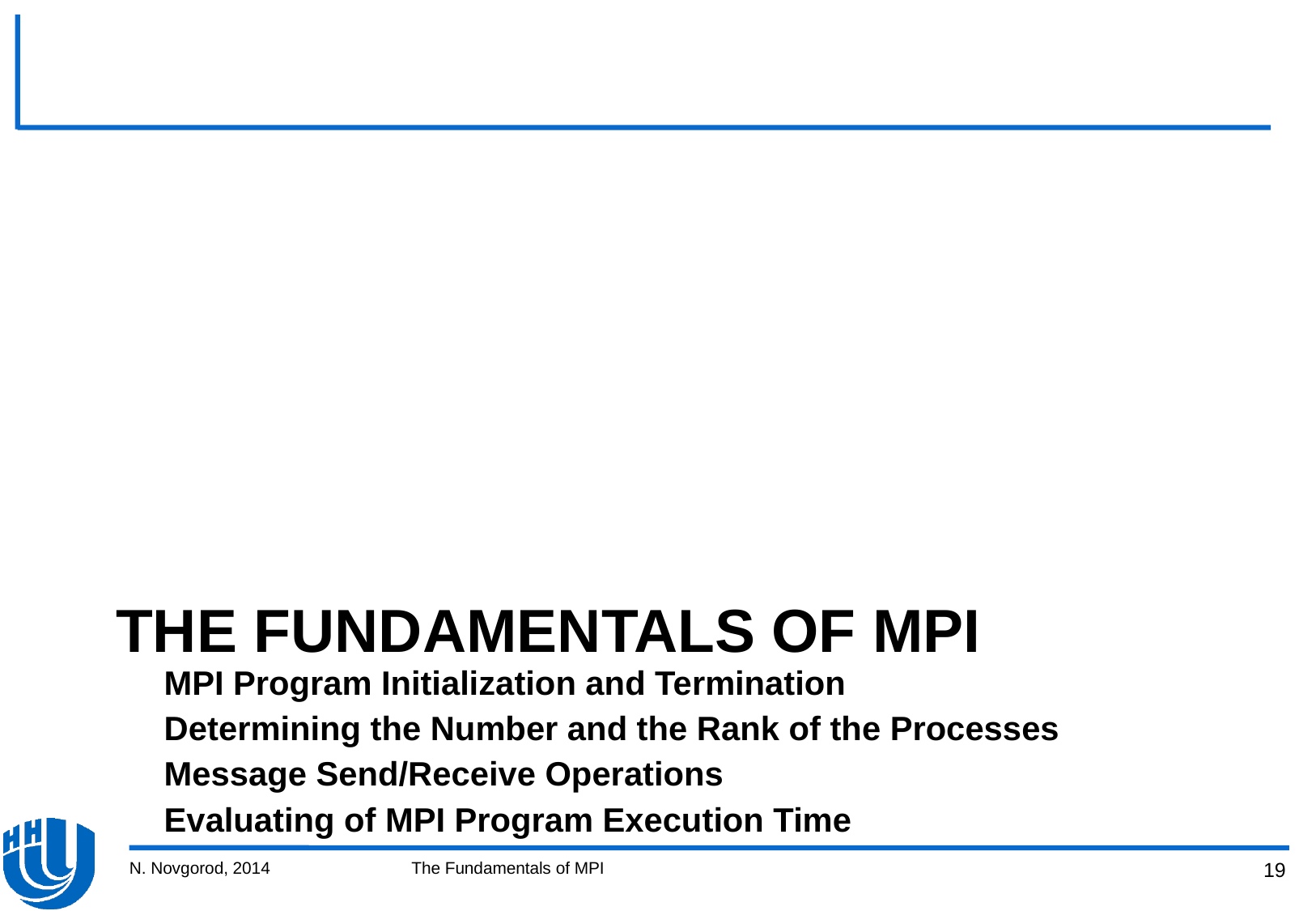

# The Fundamentals of MPI
MPI Program Initialization and Termination
Determining the Number and the Rank of the Processes
Message Send/Receive Operations
Evaluating of MPI Program Execution Time
N. Novgorod, 2014
The Fundamentals of MPI
19